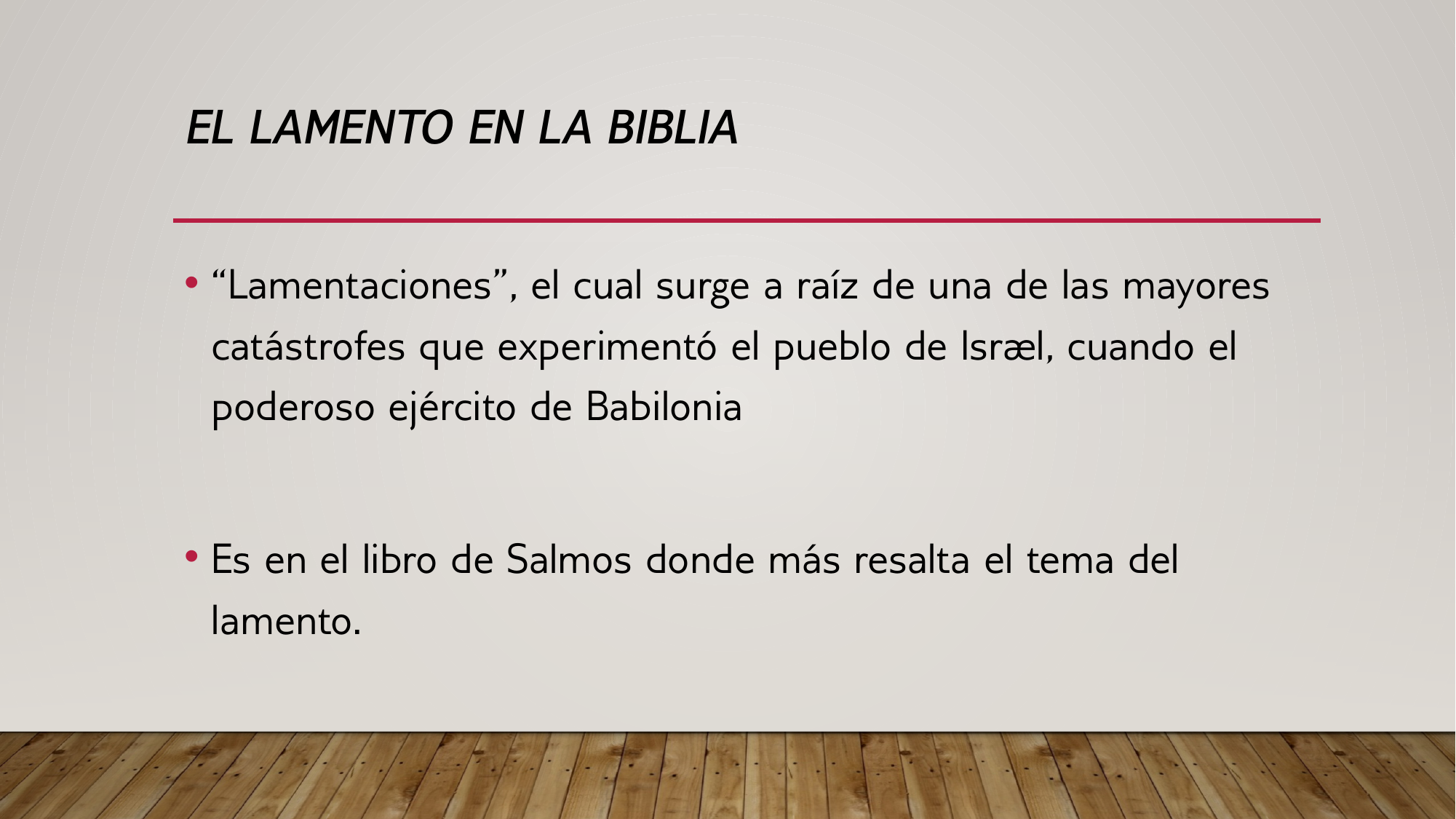

# El lamento en la Biblia
“Lamentaciones”, el cual surge a raíz de una de las mayores catástrofes que experimentó el pueblo de Israel, cuando el poderoso ejército de Babilonia

Es en el libro de Salmos donde más resalta el tema del lamento.